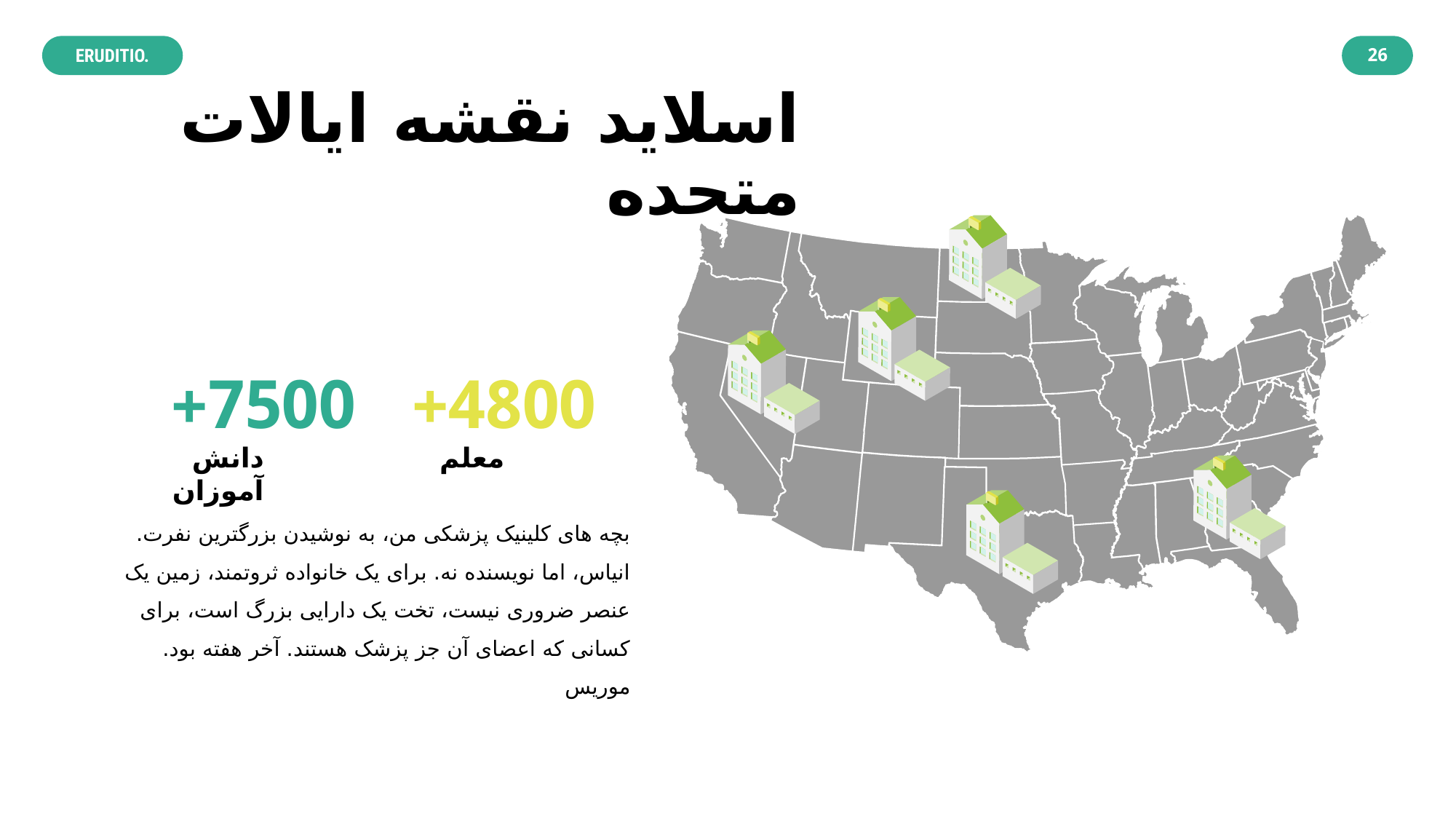

26
# اسلاید نقشه ایالات متحده

7500+
4800+
دانش آموزان
معلم

بچه های کلینیک پزشکی من، به نوشیدن بزرگترین نفرت. انیاس، اما نویسنده نه. برای یک خانواده ثروتمند، زمین یک عنصر ضروری نیست، تخت یک دارایی بزرگ است، برای کسانی که اعضای آن جز پزشک هستند. آخر هفته بود. موریس